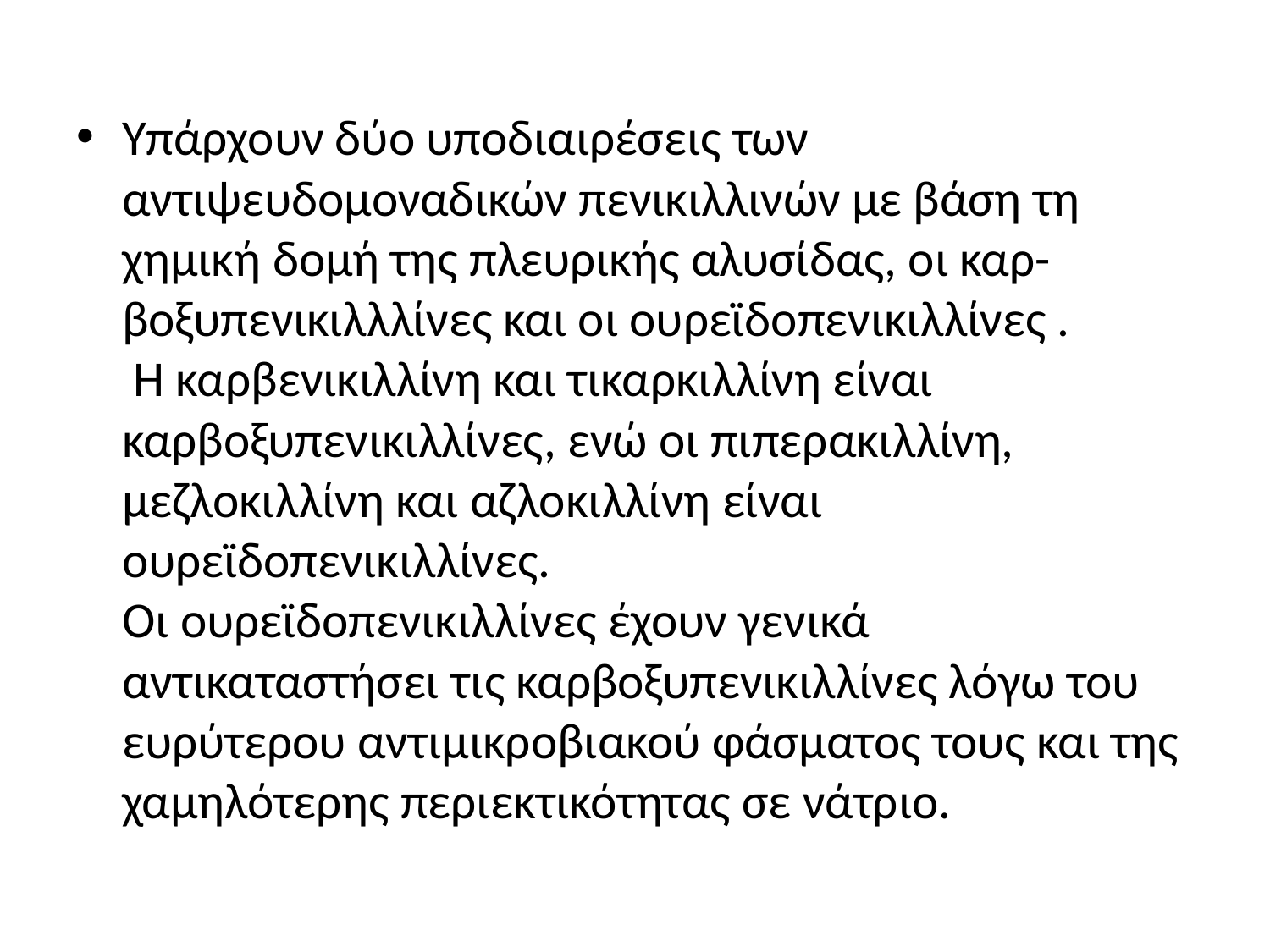

Υπάρχουν δύο υποδιαιρέσεις των αντιψευδομοναδικών πενικιλλινών με βάση τη χημική δομή της πλευρικής αλυσίδας, οι καρ- βοξυπενικιλλλίνες και οι ουρεϊδοπενικιλλίνες .            Η καρβενικιλλίνη και τικαρκιλλίνη είναι καρβοξυπενικιλλίνες, ενώ οι πιπερακιλλίνη, μεζλοκιλλίνη και αζλοκιλλίνη είναι ουρεϊδοπενικιλλίνες.                                                         Οι ουρεϊδοπενικιλλίνες έχουν γενικά αντικαταστήσει τις καρβοξυπενικιλλίνες λόγω του ευρύτερου αντιμικροβιακού φάσματος τους και της χαμηλότερης περιεκτικότητας σε νάτριο.